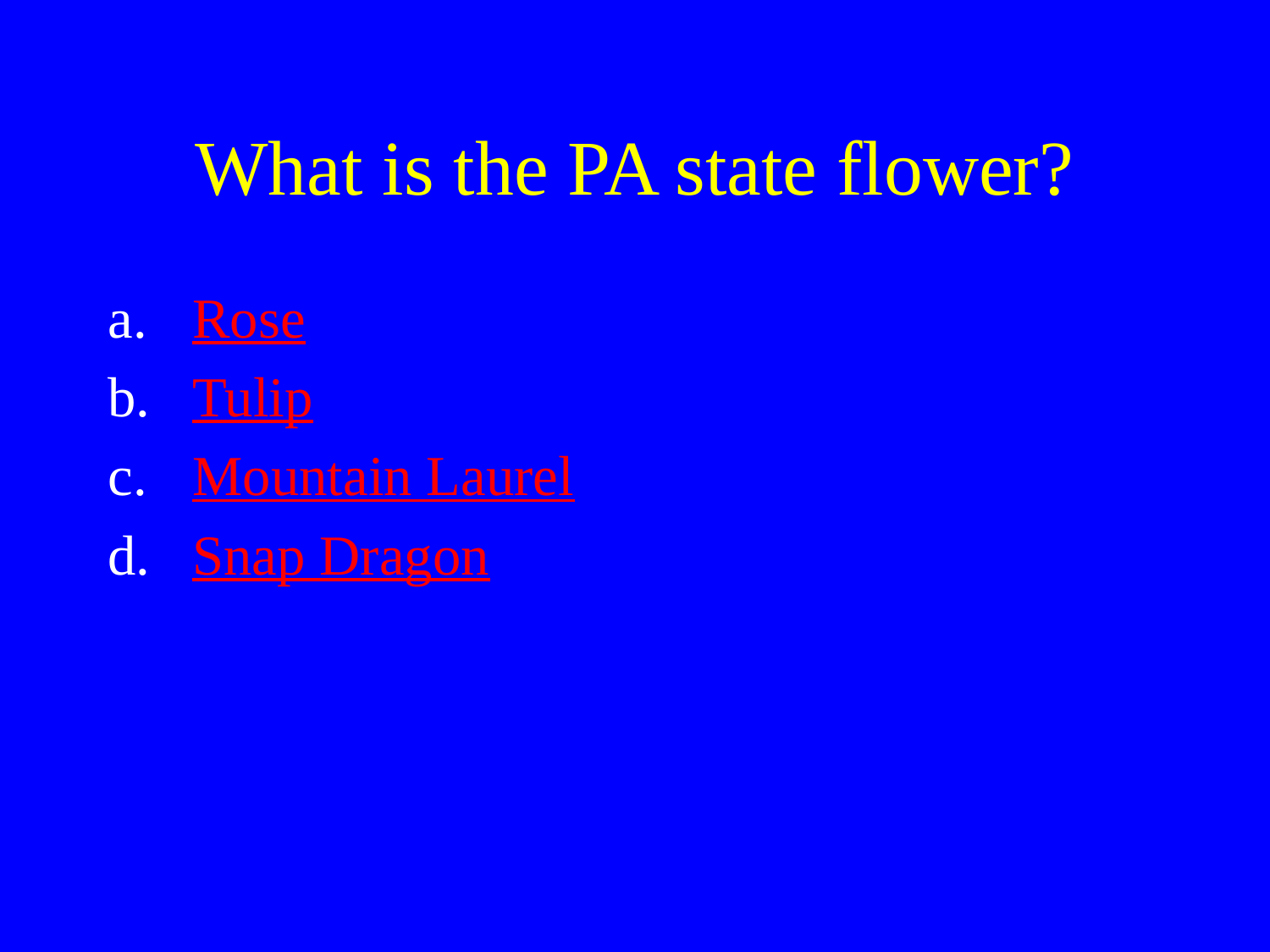

# What is the PA state flower?
Rose
Tulip
Mountain Laurel
Snap Dragon